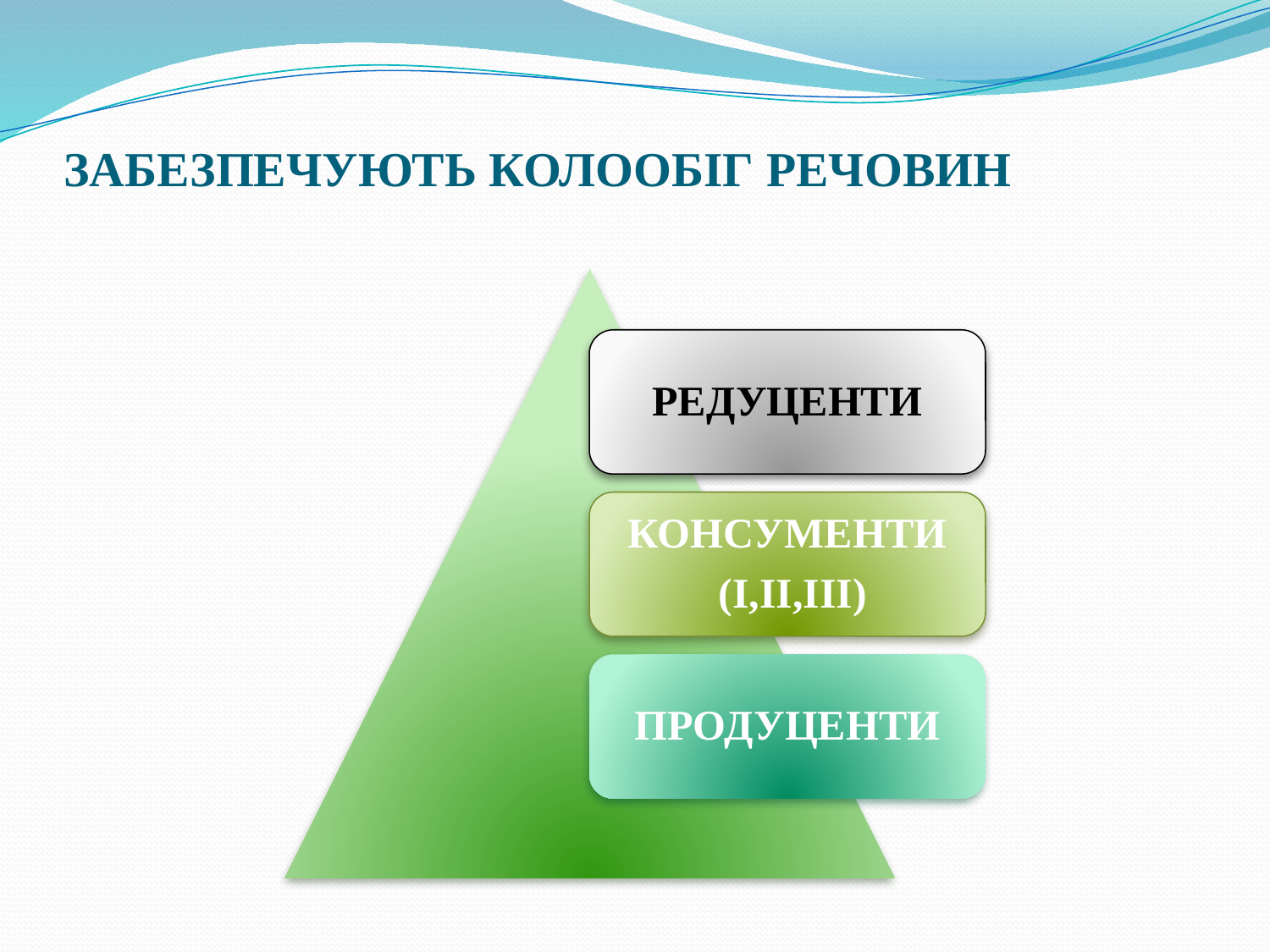

# ЗАБЕЗПЕЧУЮТЬ КОЛООБІГ РЕЧОВИН
РЕДУЦЕНТИ
КОНСУМЕНТИ
 (І,ІІ,ІІІ)
ПРОДУЦЕНТИ